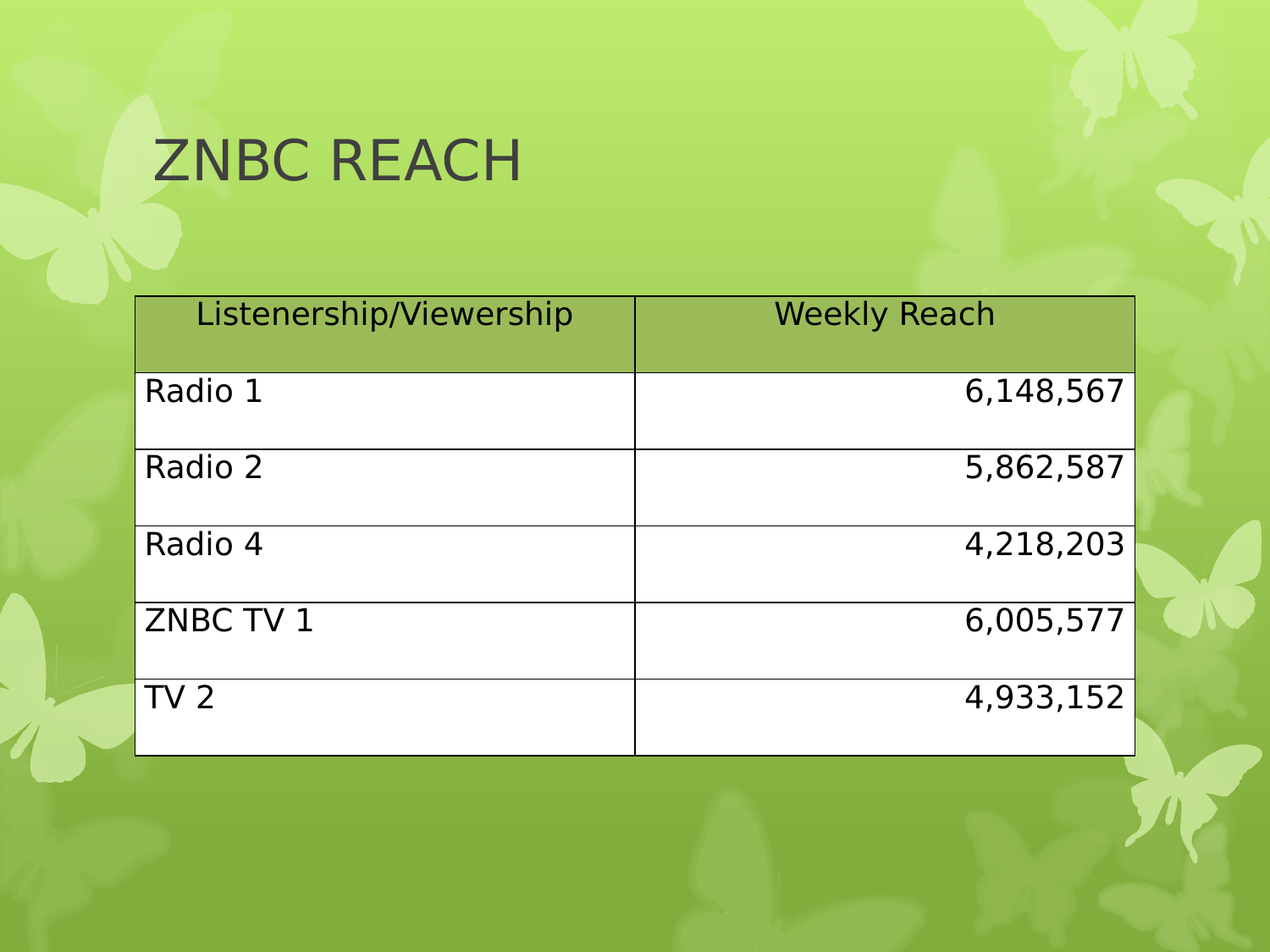

# ZNBC REACH
| Listenership/Viewership | Weekly Reach |
| --- | --- |
| Radio 1 | 6,148,567 |
| Radio 2 | 5,862,587 |
| Radio 4 | 4,218,203 |
| ZNBC TV 1 | 6,005,577 |
| TV 2 | 4,933,152 |